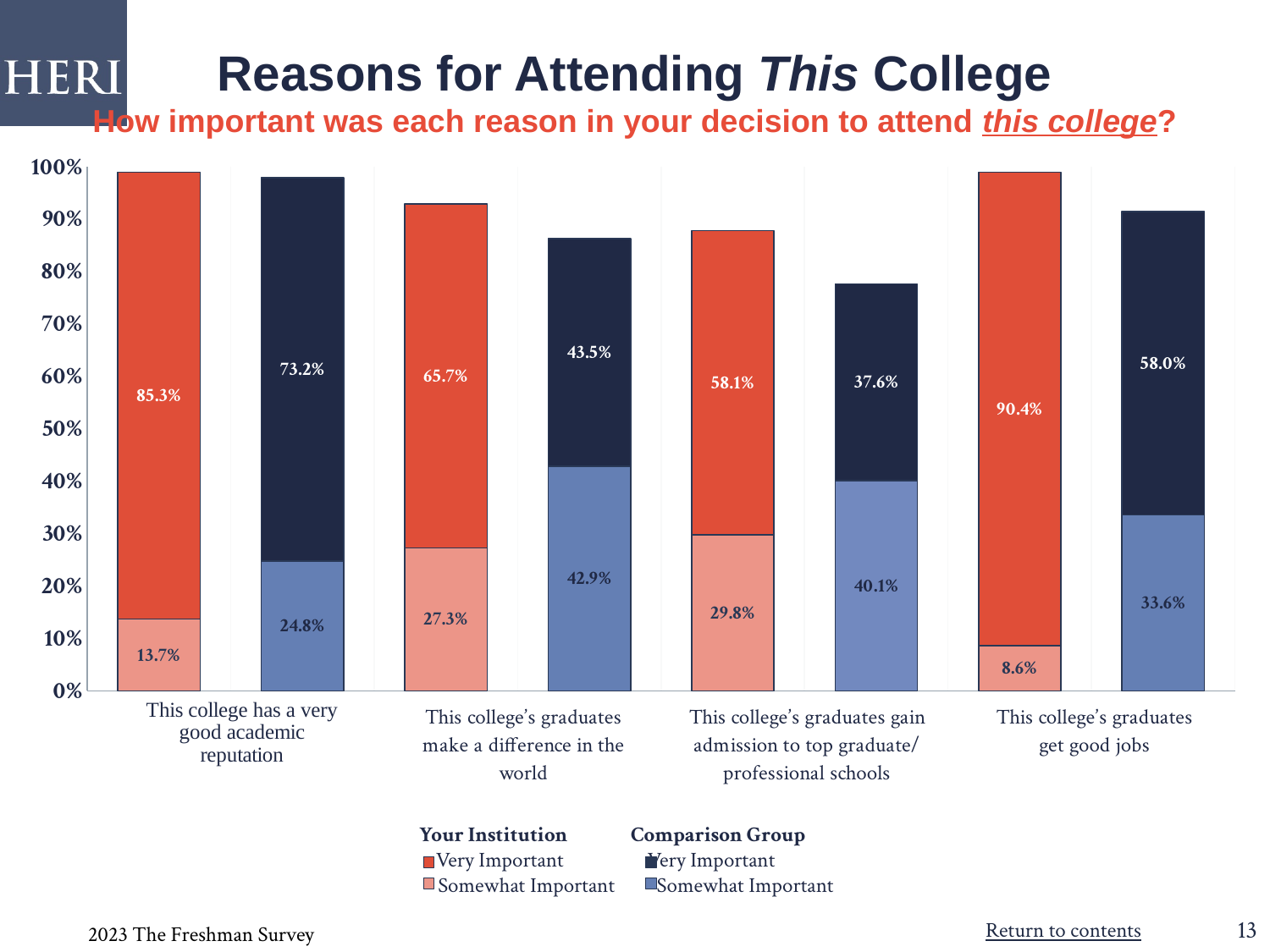

# Reasons for Attending This College How important was each reason in your decision to attend this college?

### Chart

| Category | Somewhat Important | Very Important |
|---|---|---|
| Your Institution | 0.1371 | 0.8528 |
| Comparison Group | 0.2479 | 0.7318 |
| Your Institution | 0.2727 | 0.6566 |
| Comparison Group | 0.4288 | 0.4345 |
| Your Institution | 0.298 | 0.5808 |
| Comparison Group | 0.401 | 0.3755 |
| Your Institution | 0.0859 | 0.904 |
| Comparison Group | 0.3355 | 0.5796 |
 Your Institution               Comparison Group
     Very Important                  Very Important
     Somewhat Important         Somewhat Important

2023 The Freshman Survey
Return to contents
13